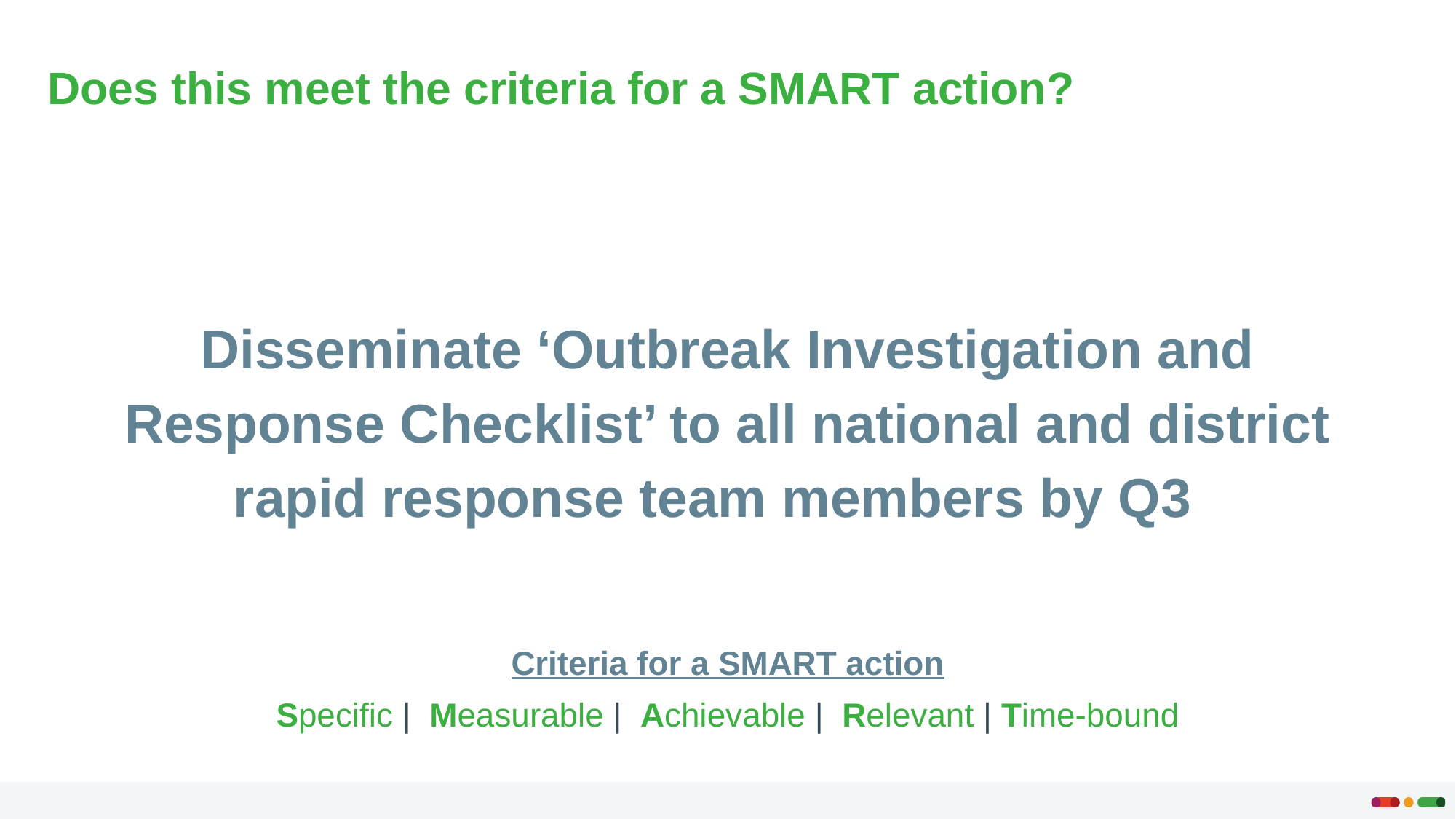

Does this meet the criteria for a SMART action?
Disseminate ‘Outbreak Investigation and Response Checklist’ to all national and district rapid response team members by Q3
Criteria for a SMART action
Specific |  Measurable |  Achievable |  Relevant | Time-bound